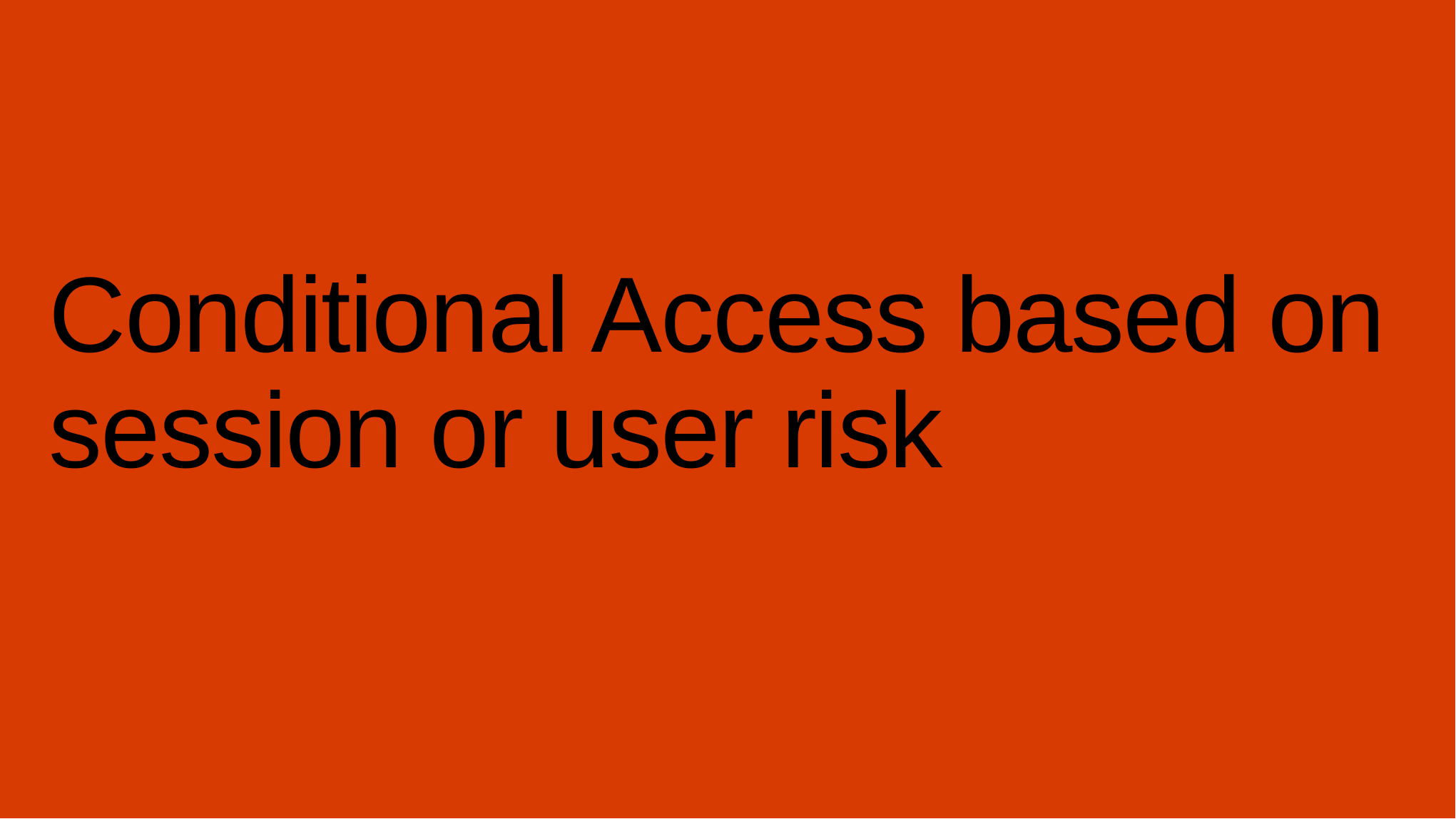

# Conditional Access based on session or user risk